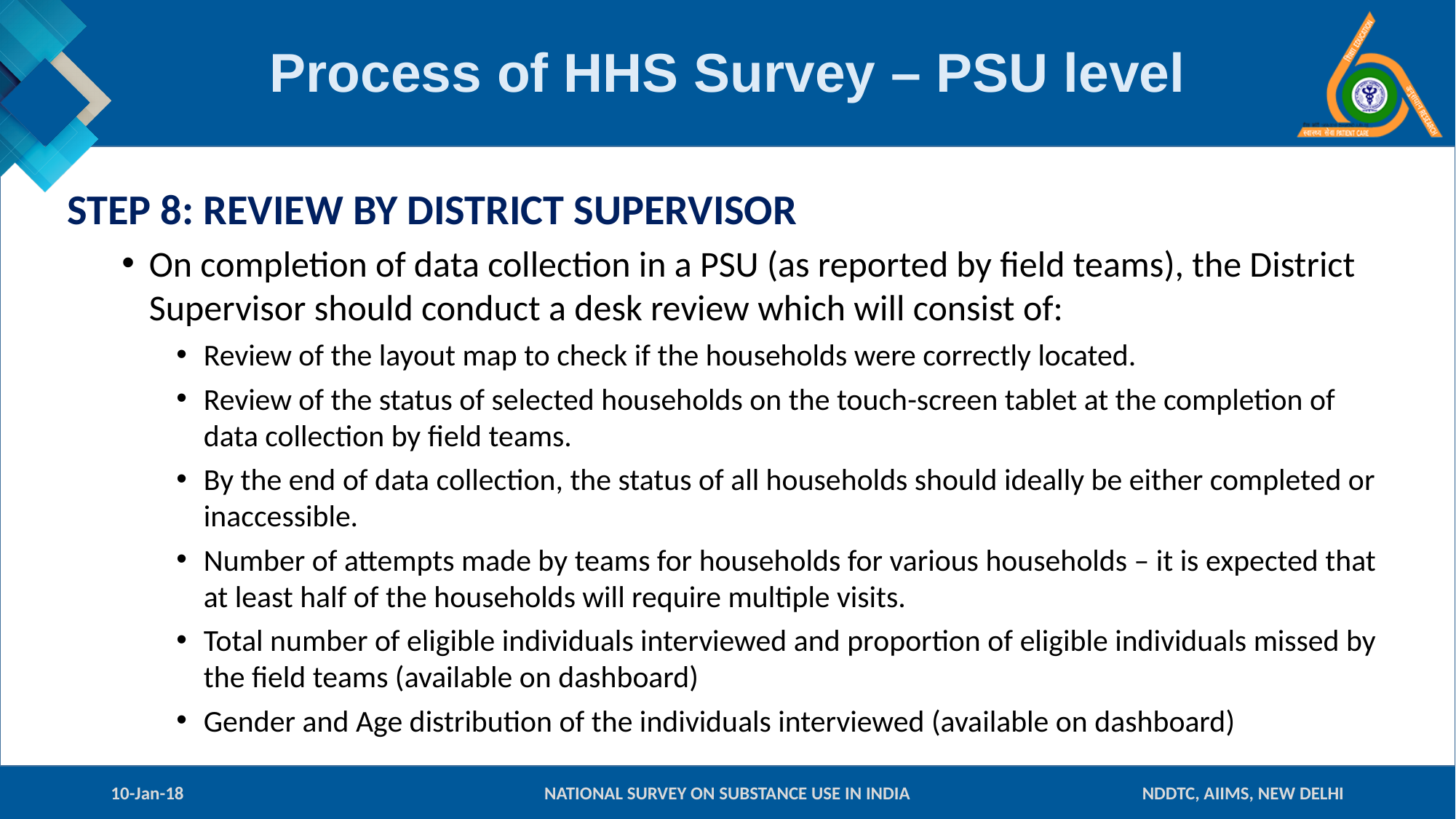

# Process of HHS Survey – PSU level
STEP 8: REVIEW BY DISTRICT SUPERVISOR
On completion of data collection in a PSU (as reported by field teams), the District Supervisor should conduct a desk review which will consist of:
Review of the layout map to check if the households were correctly located.
Review of the status of selected households on the touch-screen tablet at the completion of data collection by field teams.
By the end of data collection, the status of all households should ideally be either completed or inaccessible.
Number of attempts made by teams for households for various households – it is expected that at least half of the households will require multiple visits.
Total number of eligible individuals interviewed and proportion of eligible individuals missed by the field teams (available on dashboard)
Gender and Age distribution of the individuals interviewed (available on dashboard)
10-Jan-18
NATIONAL SURVEY ON SUBSTANCE USE IN INDIA
NDDTC, AIIMS, NEW DELHI